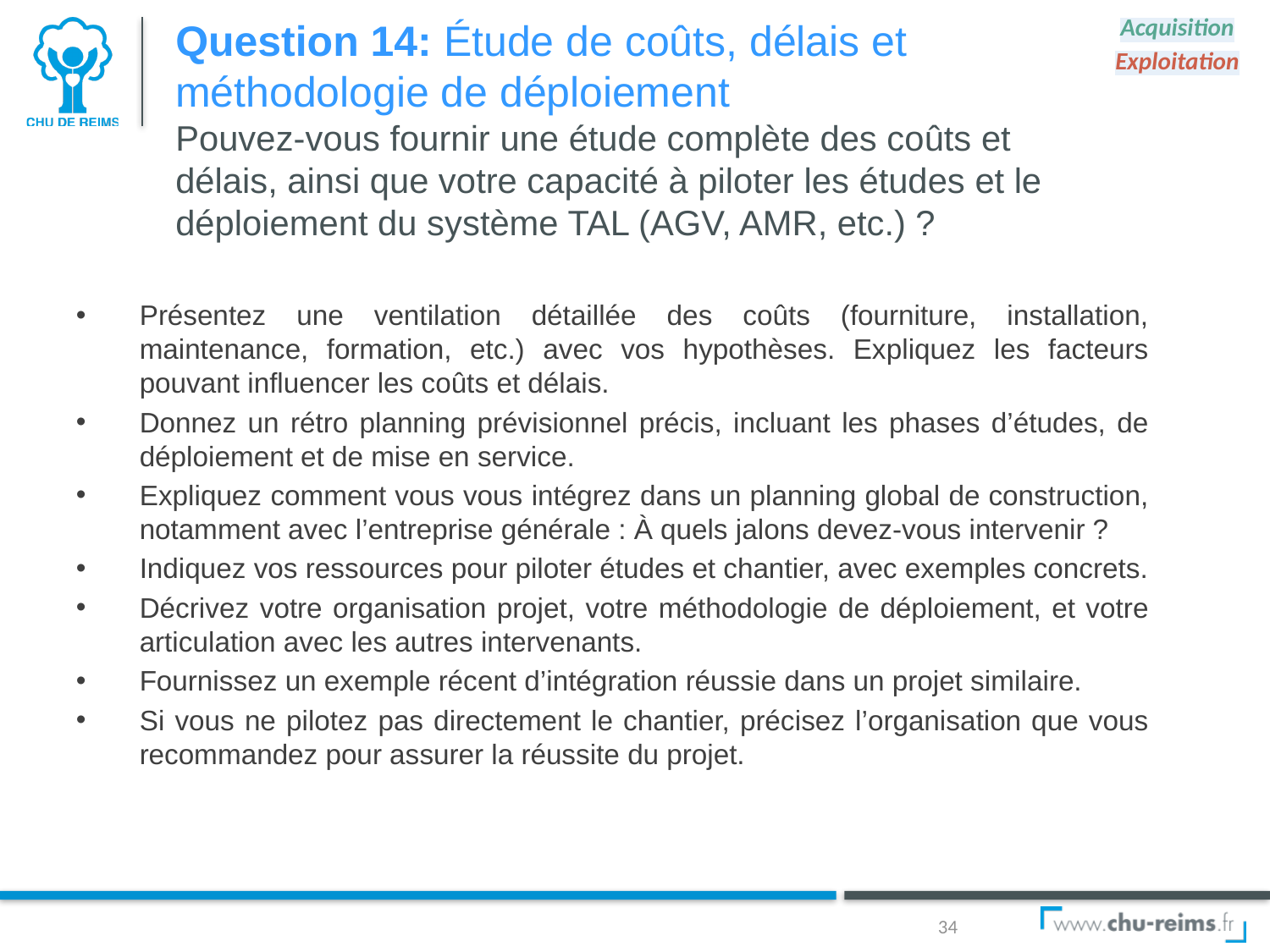

Acquisition
# Question 14: Étude de coûts, délais et méthodologie de déploiement Pouvez-vous fournir une étude complète des coûts et délais, ainsi que votre capacité à piloter les études et le déploiement du système TAL (AGV, AMR, etc.) ?
Exploitation
Présentez une ventilation détaillée des coûts (fourniture, installation, maintenance, formation, etc.) avec vos hypothèses. Expliquez les facteurs pouvant influencer les coûts et délais.
Donnez un rétro planning prévisionnel précis, incluant les phases d’études, de déploiement et de mise en service.
Expliquez comment vous vous intégrez dans un planning global de construction, notamment avec l’entreprise générale : À quels jalons devez-vous intervenir ?
Indiquez vos ressources pour piloter études et chantier, avec exemples concrets.
Décrivez votre organisation projet, votre méthodologie de déploiement, et votre articulation avec les autres intervenants.
Fournissez un exemple récent d’intégration réussie dans un projet similaire.
Si vous ne pilotez pas directement le chantier, précisez l’organisation que vous recommandez pour assurer la réussite du projet.
34